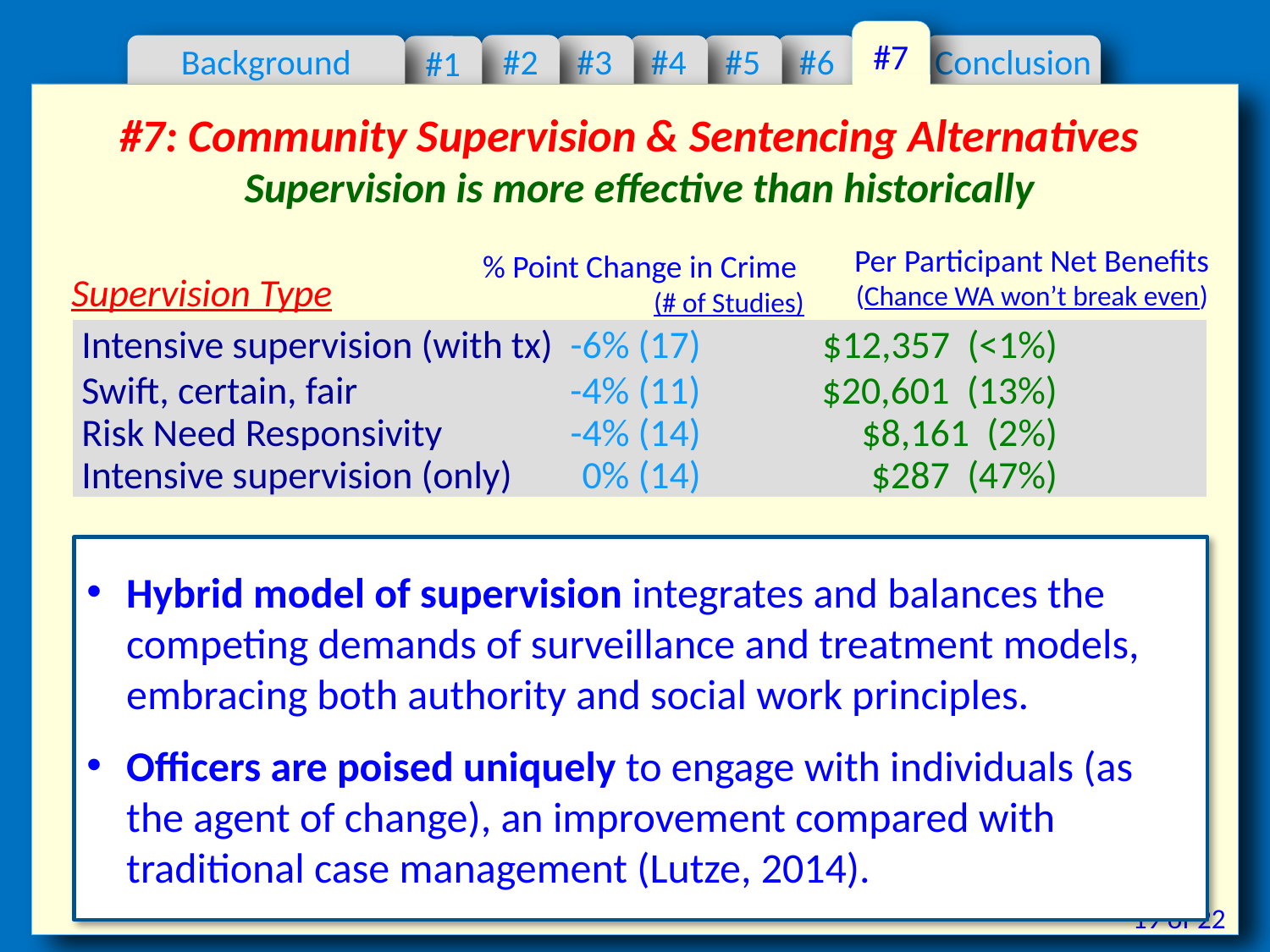

#7
#2
#6
Conclusion
#3
#4
#5
#1
Background

#7: Community Supervision & Sentencing Alternatives
Supervision is more effective than historically
Per Participant Net Benefits
(Chance WA won’t break even)
% Point Change in Crime
(# of Studies)
Supervision Type
 Intensive supervision (with tx)	-6% (17)	    $12,357  (<1%)
 Swift, certain, fair	-4% (11)	$20,601  (13%)
 Risk Need Responsivity	-4% (14)	$8,161  (2%)
 Intensive supervision (only) 	0% (14)	 $287  (47%)
Hybrid model of supervision integrates and balances the competing demands of surveillance and treatment models, embracing both authority and social work principles.
Officers are poised uniquely to engage with individuals (as the agent of change), an improvement compared with traditional case management (Lutze, 2014).
Intensive supervision
Must incorporate treatment!
Swift, certain & fair supervision (SCF) or Hawaii’s HOPE
Piloted, tested, statewide implementation, then evaluation (Hamilton et al., 2015).
RNR supervision (e.g., EPICS, STARR)
Effective, but “treatment as usual” has changed.
19 of 22